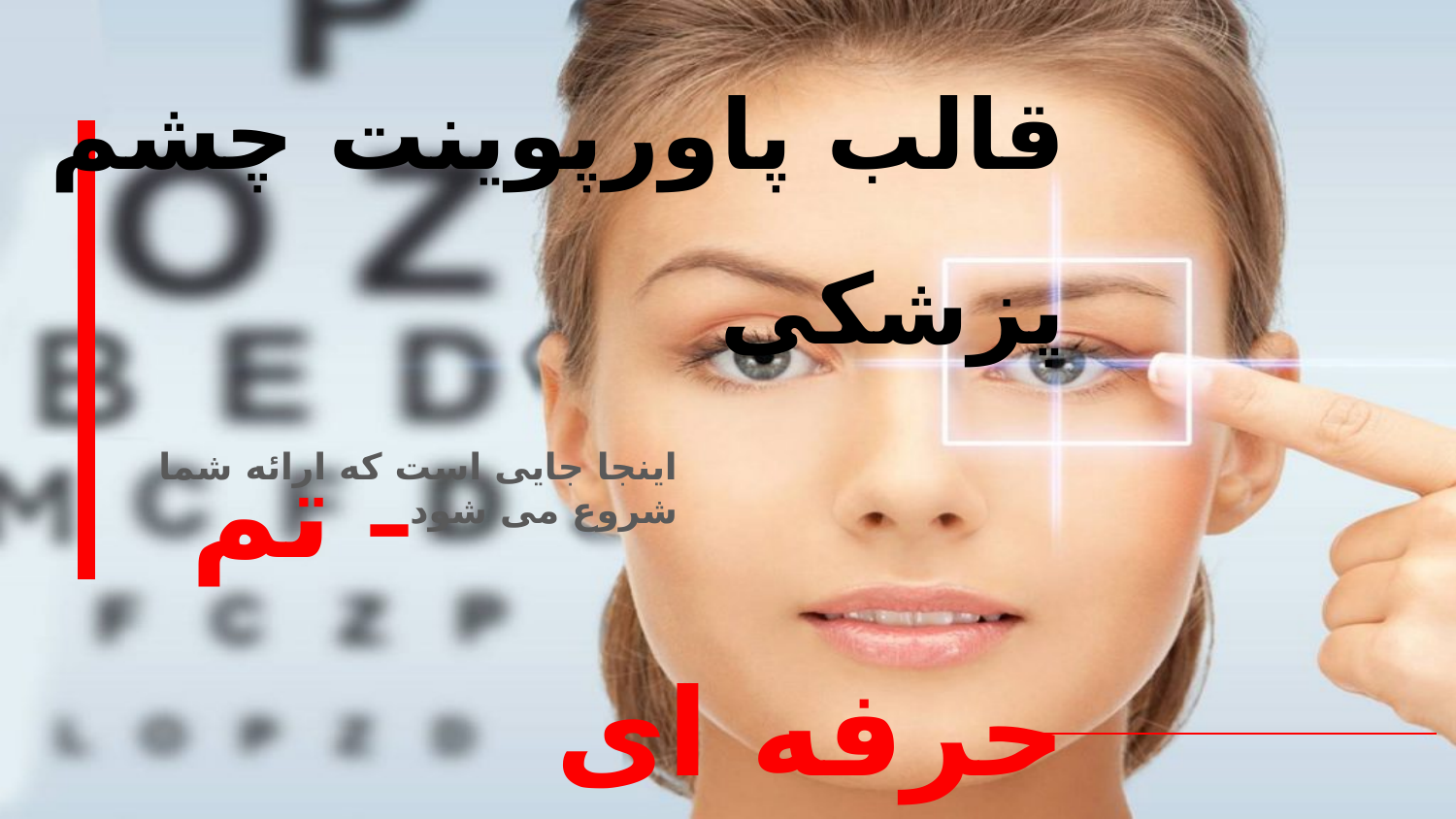

# قالب پاورپوینت چشم پزشکی – تم حرفه ای
اینجا جایی است که ارائه شما شروع می شود